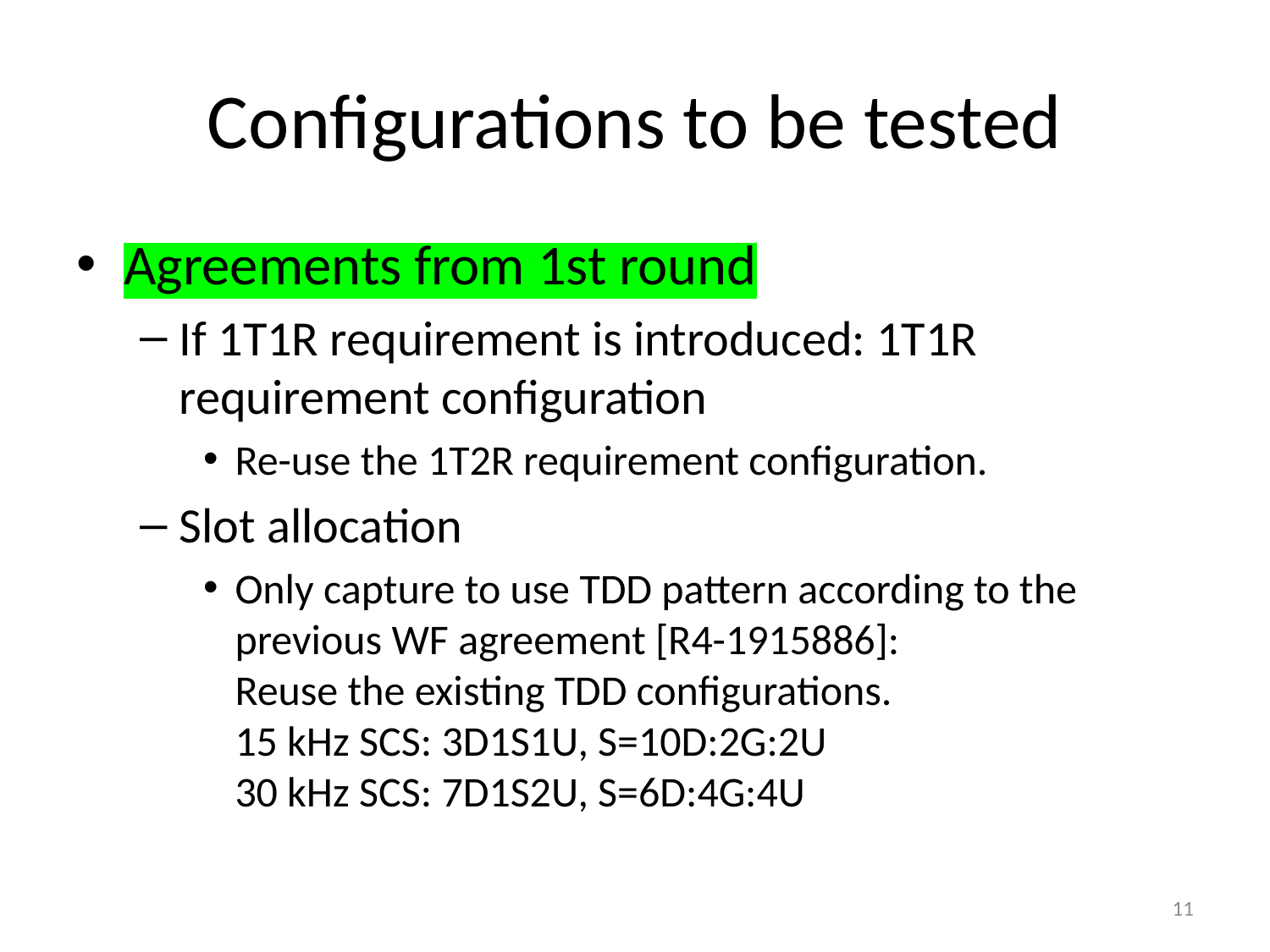

# Configurations to be tested
Agreements from 1st round
If 1T1R requirement is introduced: 1T1R requirement configuration
Re-use the 1T2R requirement configuration.
Slot allocation
Only capture to use TDD pattern according to the previous WF agreement [R4-1915886]:
Reuse the existing TDD configurations.
15 kHz SCS: 3D1S1U, S=10D:2G:2U
30 kHz SCS: 7D1S2U, S=6D:4G:4U

11